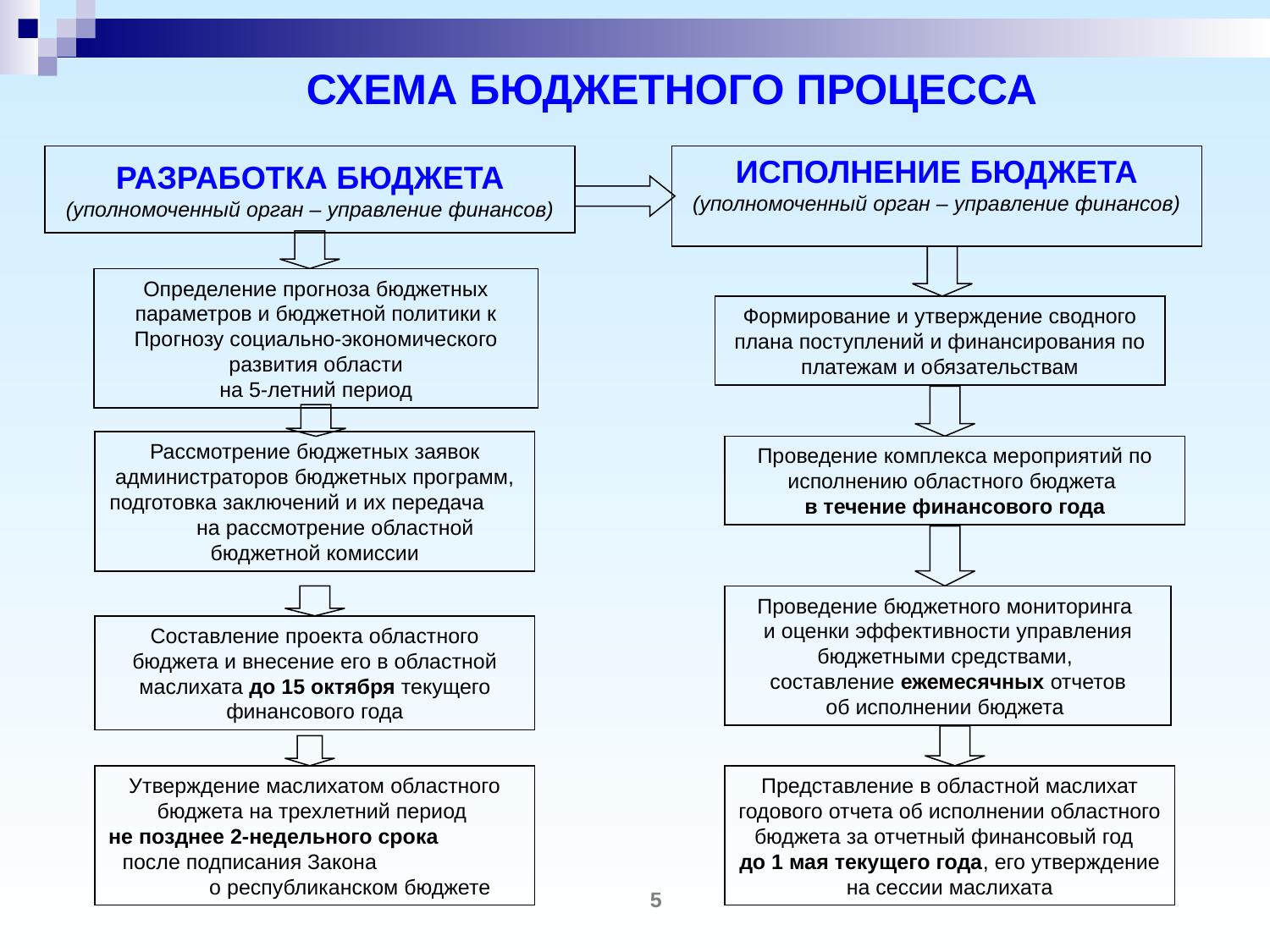

СХЕМА БЮДЖЕТНОГО ПРОЦЕССА
РАЗРАБОТКА БЮДЖЕТА
(уполномоченный орган – управление финансов)
ИСПОЛНЕНИЕ БЮДЖЕТА
(уполномоченный орган – управление финансов)

Определение прогноза бюджетных параметров и бюджетной политики к Прогнозу социально-экономического развития области
на 5-летний период
Формирование и утверждение сводного плана поступлений и финансирования по платежам и обязательствам

Рассмотрение бюджетных заявок администраторов бюджетных программ, подготовка заключений и их передача               на рассмотрение областной
бюджетной комиссии
Проведение комплекса мероприятий по исполнению областного бюджета
в течение финансового года

Проведение бюджетного мониторинга
и оценки эффективности управления бюджетными средствами,
составление ежемесячных отчетов
 об исполнении бюджета
Составление проекта областного бюджета и внесение его в областной маслихата до 15 октября текущего финансового года

Утверждение маслихатом областного бюджета на трехлетний период
не позднее 2-недельного срока                 после подписания Закона                                     о республиканском бюджете
Представление в областной маслихат годового отчета об исполнении областного бюджета за отчетный финансовый год
до 1 мая текущего года, его утверждение на сессии маслихата
5